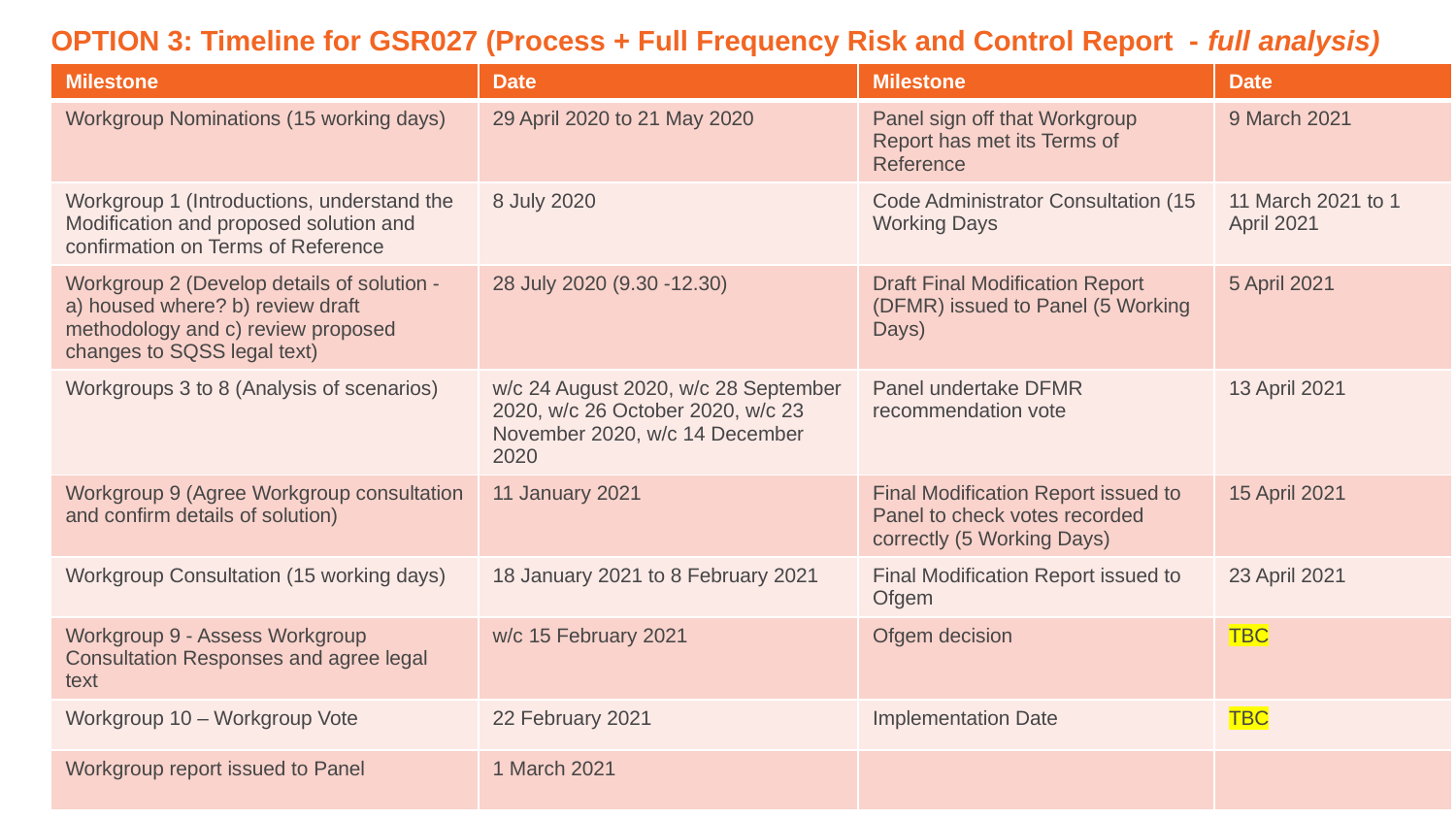

# OPTION 3: Timeline for GSR027 (Process + Full Frequency Risk and Control Report  - full analysis)
| Milestone | Date | Milestone | Date |
| --- | --- | --- | --- |
| Workgroup Nominations (15 working days) | 29 April 2020 to 21 May 2020 | Panel sign off that Workgroup Report has met its Terms of Reference | 9 March 2021 |
| Workgroup 1 (Introductions, understand the Modification and proposed solution and confirmation on Terms of Reference | 8 July 2020 | Code Administrator Consultation (15 Working Days | 11 March 2021 to 1 April 2021 |
| Workgroup 2 (Develop details of solution - a) housed where? b) review draft methodology and c) review proposed changes to SQSS legal text) | 28 July 2020 (9.30 -12.30) | Draft Final Modification Report (DFMR) issued to Panel (5 Working Days) | 5 April 2021 |
| Workgroups 3 to 8 (Analysis of scenarios) | w/c 24 August 2020, w/c 28 September 2020, w/c 26 October 2020, w/c 23 November 2020, w/c 14 December 2020 | Panel undertake DFMR recommendation vote | 13 April 2021 |
| Workgroup 9 (Agree Workgroup consultation and confirm details of solution) | 11 January 2021 | Final Modification Report issued to Panel to check votes recorded correctly (5 Working Days) | 15 April 2021 |
| Workgroup Consultation (15 working days) | 18 January 2021 to 8 February 2021 | Final Modification Report issued to Ofgem | 23 April 2021 |
| Workgroup 9 - Assess Workgroup Consultation Responses and agree legal text | w/c 15 February 2021 | Ofgem decision | TBC |
| Workgroup 10 – Workgroup Vote | 22 February 2021 | Implementation Date | TBC |
| Workgroup report issued to Panel | 1 March 2021 |  |  |